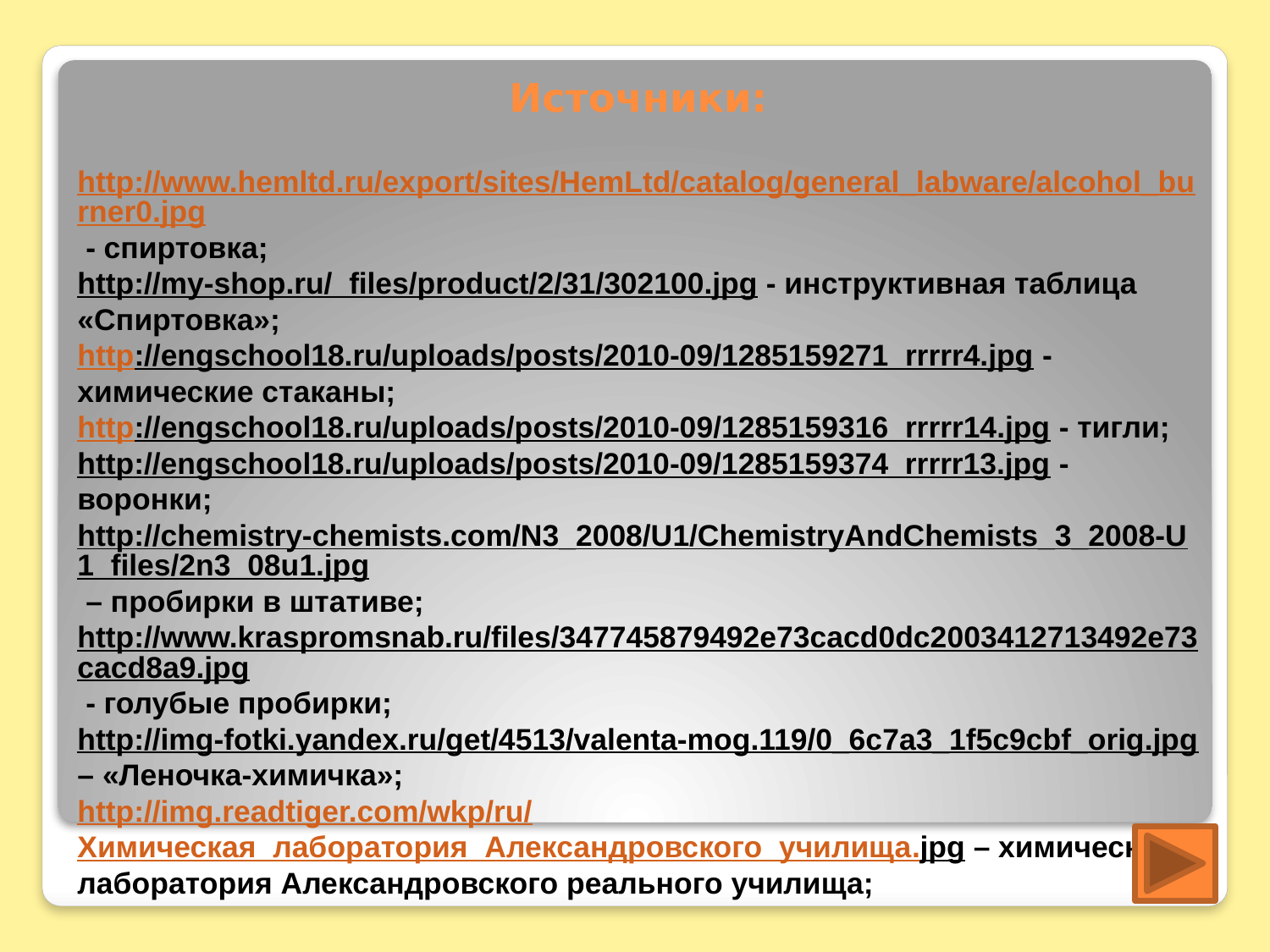

# Источники:
http://www.hemltd.ru/export/sites/HemLtd/catalog/general_labware/alcohol_burner0.jpg - спиртовка;
http://my-shop.ru/_files/product/2/31/302100.jpg - инструктивная таблица «Спиртовка»;
http://engschool18.ru/uploads/posts/2010-09/1285159271_rrrrr4.jpg - химические стаканы;
http://engschool18.ru/uploads/posts/2010-09/1285159316_rrrrr14.jpg - тигли;
http://engschool18.ru/uploads/posts/2010-09/1285159374_rrrrr13.jpg - воронки;
http://chemistry-chemists.com/N3_2008/U1/ChemistryAndChemists_3_2008-U1_files/2n3_08u1.jpg – пробирки в штативе;
http://www.kraspromsnab.ru/files/347745879492e73cacd0dc2003412713492e73cacd8a9.jpg - голубые пробирки;
http://img-fotki.yandex.ru/get/4513/valenta-mog.119/0_6c7a3_1f5c9cbf_orig.jpg – «Леночка-химичка»;
http://img.readtiger.com/wkp/ru/Химическая_лаборатория_Александровского_училища.jpg – химическая лаборатория Александровского реального училища;